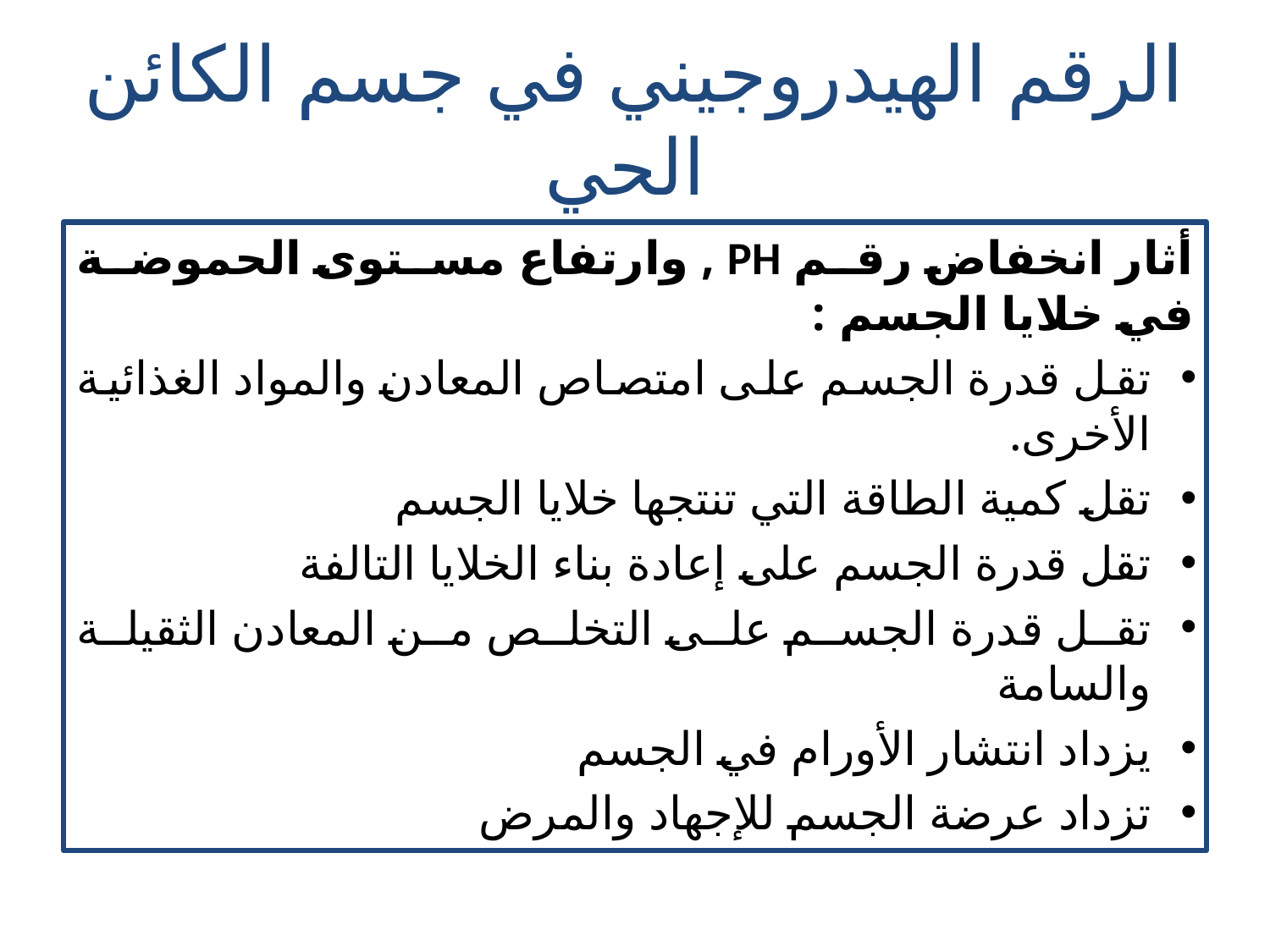

# الرقم الهيدروجيني في جسم الكائن الحي
أثار انخفاض رقم PH , وارتفاع مستوى الحموضة في خلايا الجسم :
تقل قدرة الجسم على امتصاص المعادن والمواد الغذائية الأخرى.
تقل كمية الطاقة التي تنتجها خلايا الجسم
تقل قدرة الجسم على إعادة بناء الخلايا التالفة
تقل قدرة الجسم على التخلص من المعادن الثقيلة والسامة
يزداد انتشار الأورام في الجسم
تزداد عرضة الجسم للإجهاد والمرض